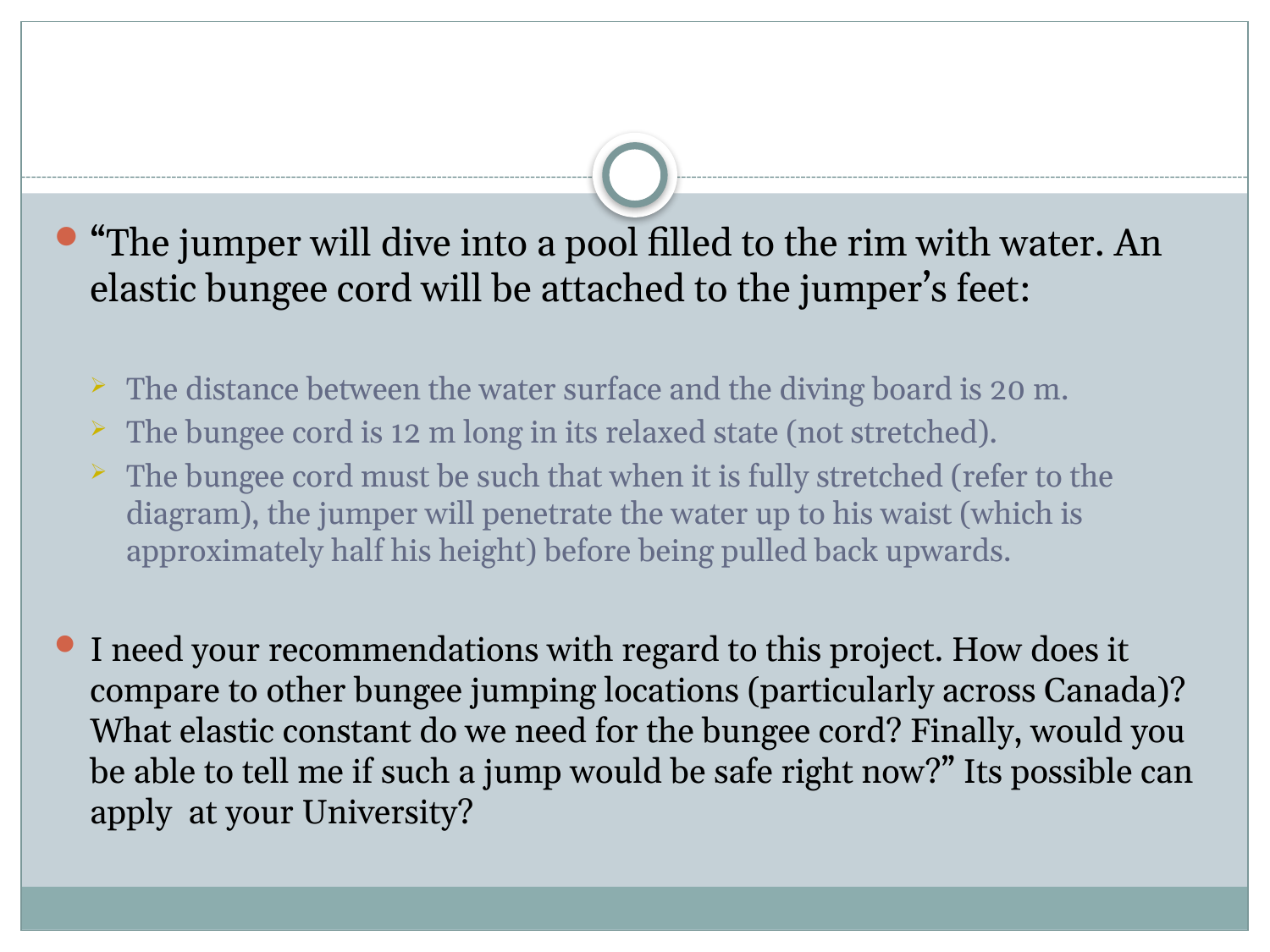

#
“The jumper will dive into a pool filled to the rim with water. An elastic bungee cord will be attached to the jumper’s feet:

The distance between the water surface and the diving board is 20 m.
The bungee cord is 12 m long in its relaxed state (not stretched).
The bungee cord must be such that when it is fully stretched (refer to the diagram), the jumper will penetrate the water up to his waist (which is approximately half his height) before being pulled back upwards.

I need your recommendations with regard to this project. How does it compare to other bungee jumping locations (particularly across Canada)? What elastic constant do we need for the bungee cord? Finally, would you be able to tell me if such a jump would be safe right now?” Its possible can apply  at your University?